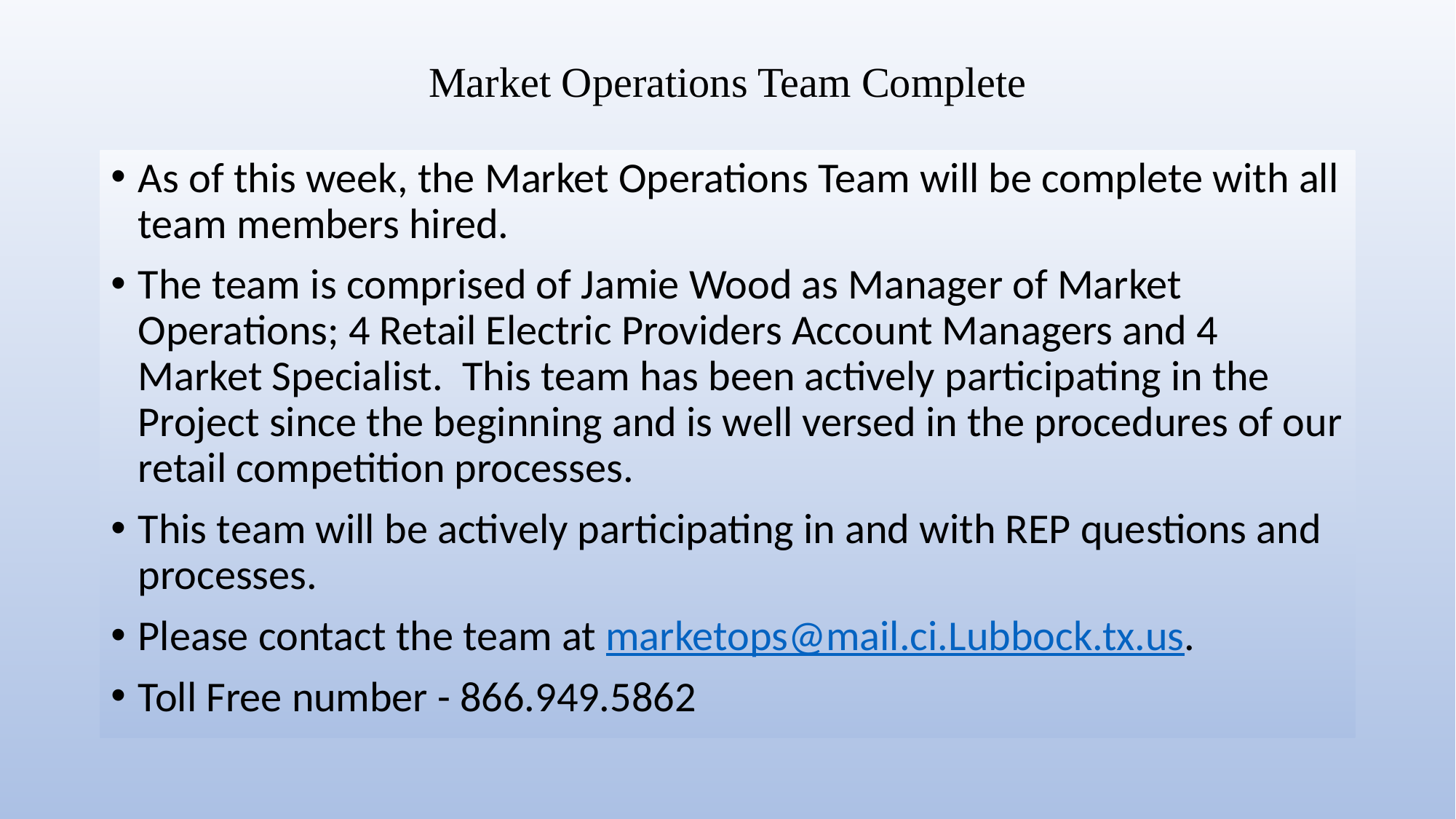

# Market Operations Team Complete
As of this week, the Market Operations Team will be complete with all team members hired.
The team is comprised of Jamie Wood as Manager of Market Operations; 4 Retail Electric Providers Account Managers and 4 Market Specialist.  This team has been actively participating in the Project since the beginning and is well versed in the procedures of our retail competition processes.
This team will be actively participating in and with REP questions and processes.
Please contact the team at marketops@mail.ci.Lubbock.tx.us.
Toll Free number - 866.949.5862